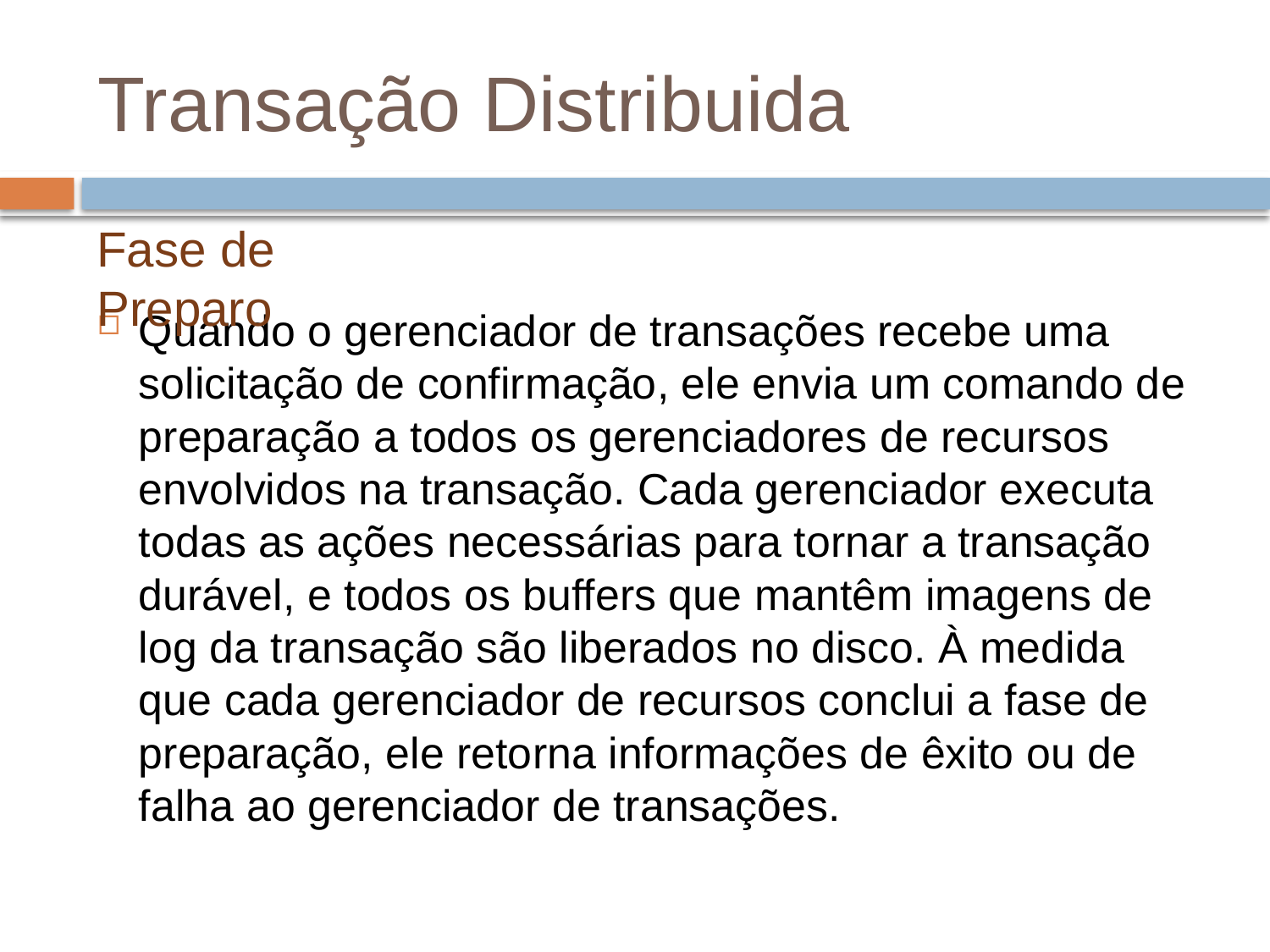

# Transação Distribuida
Fase de Preparo
Quando o gerenciador de transações recebe uma solicitação de confirmação, ele envia um comando de preparação a todos os gerenciadores de recursos envolvidos na transação. Cada gerenciador executa todas as ações necessárias para tornar a transação durável, e todos os buffers que mantêm imagens de log da transação são liberados no disco. À medida que cada gerenciador de recursos conclui a fase de preparação, ele retorna informações de êxito ou de falha ao gerenciador de transações.